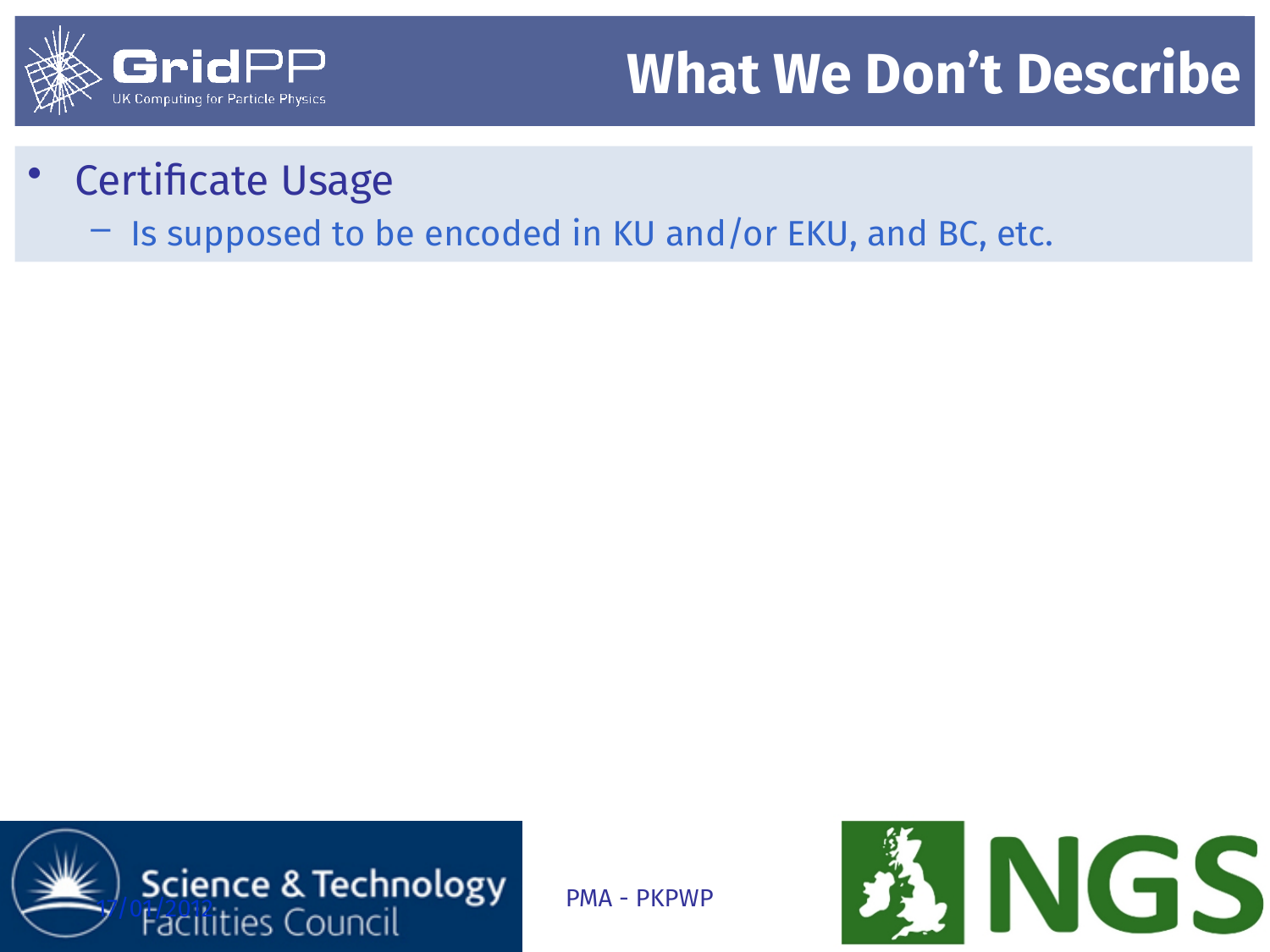

# What We Don’t Describe
Certificate Usage
Is supposed to be encoded in KU and/or EKU, and BC, etc.
PMA - PKPWP
17/01/2012
8